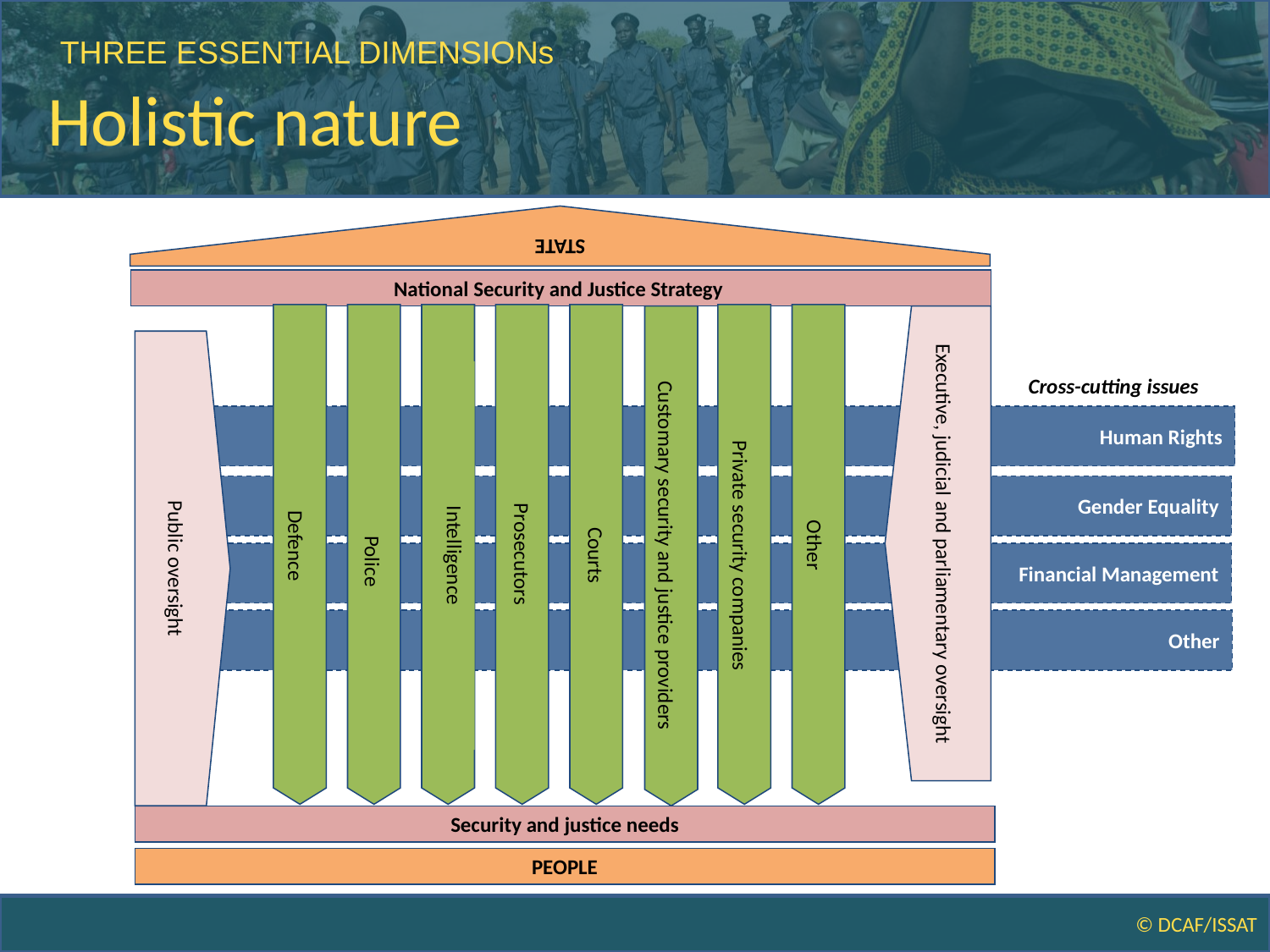

STATE
THREE ESSENTIAL DIMENSIONs
# Holistic nature
National Security and Justice Strategy

Defence

Police

Intelligence

Prosecutors

Courts

Private security companies

Other
Executive, judicial and parliamentary oversight

Customary security and justice providers
Public oversight
Cross-cutting issues
Human Rights
Gender Equality
Financial Management
Other
Security and justice needs
PEOPLE